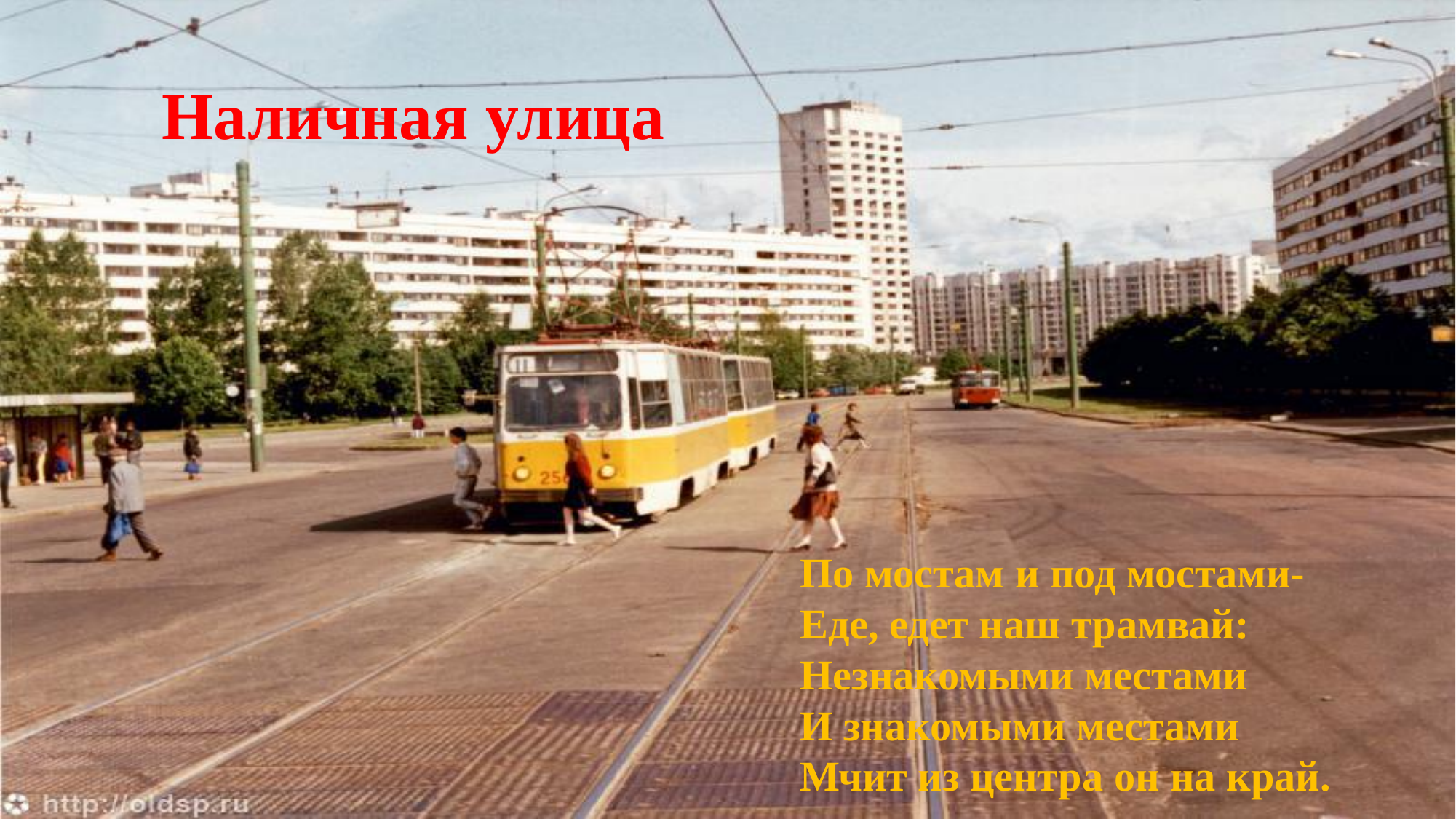

# Наличная улица
По мостам и под мостами-
Еде, едет наш трамвай:
Незнакомыми местами
И знакомыми местами
Мчит из центра он на край.